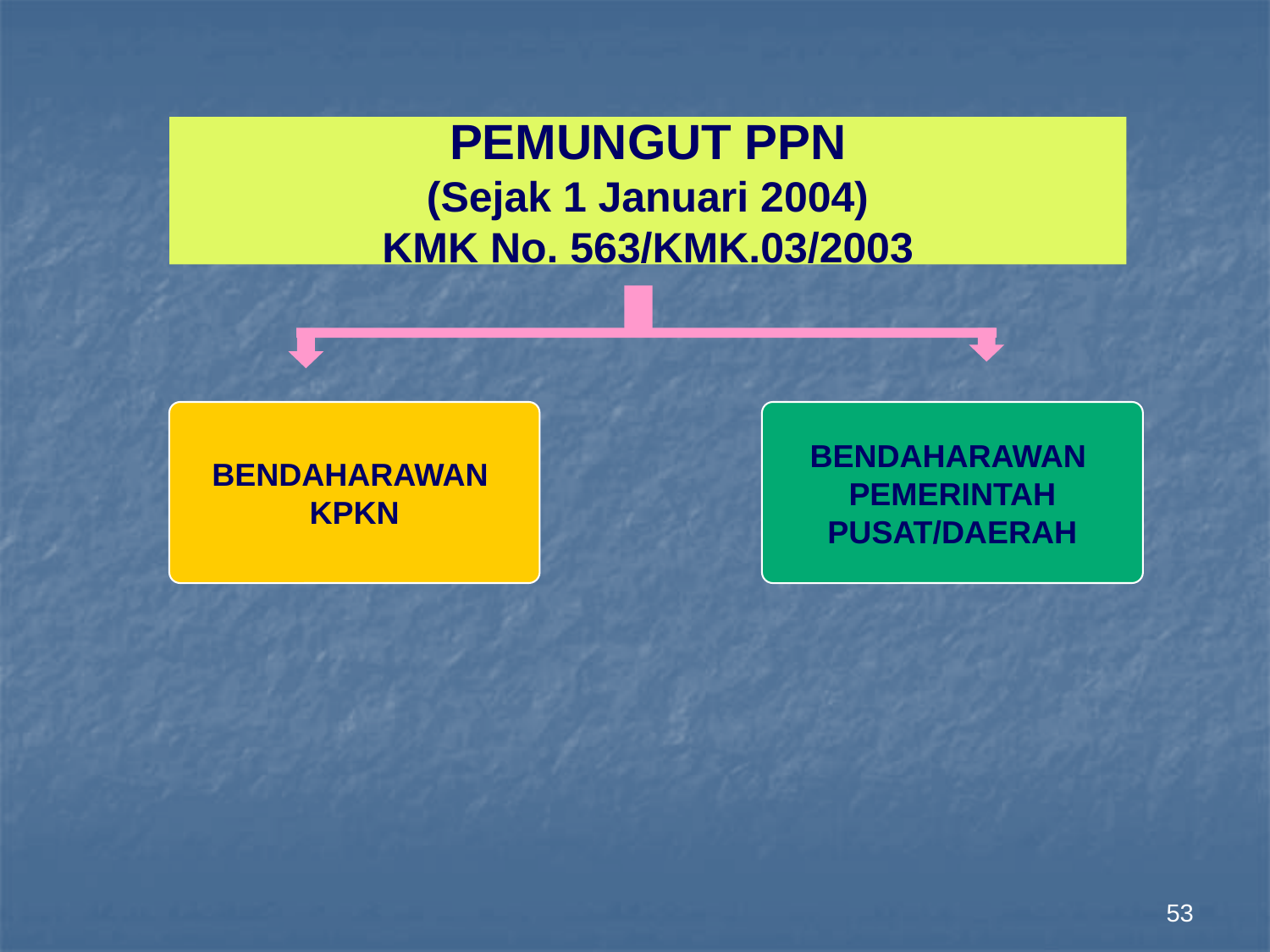

PEMUNGUT PPN
(Sejak 1 Januari 2004)
KMK No. 563/KMK.03/2003

BENDAHARAWAN
KPKN
BENDAHARAWAN
PEMERINTAH
PUSAT/DAERAH
53